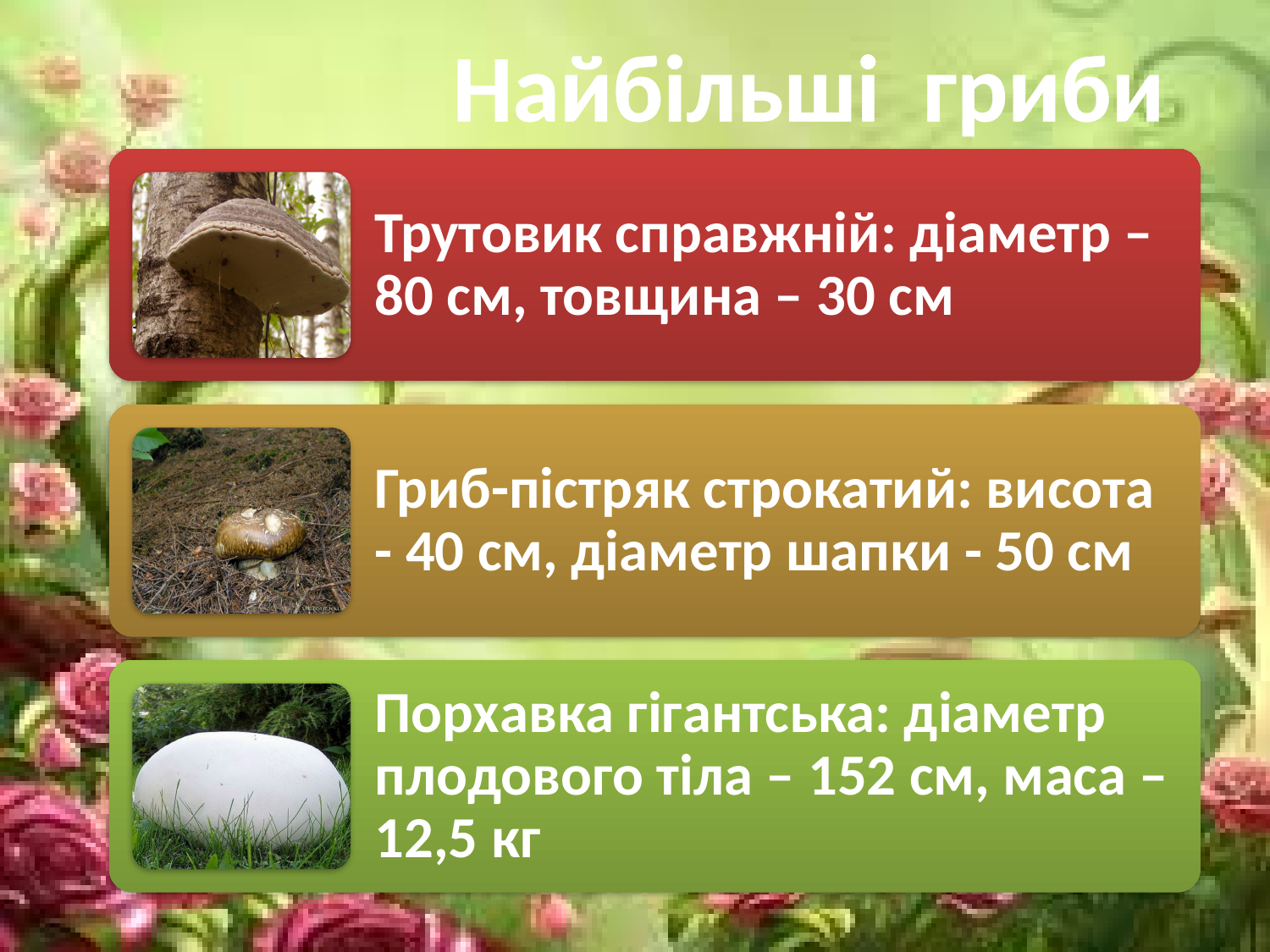

Найбільші  гриби
Трутовик справжній: діаметр – 80 см, товщина – 30 см
Гриб-пістряк строкатий: висота - 40 см, діаметр шапки - 50 см
Порхавка гігантська: діаметр плодового тіла – 152 см, маса – 12,5 кг